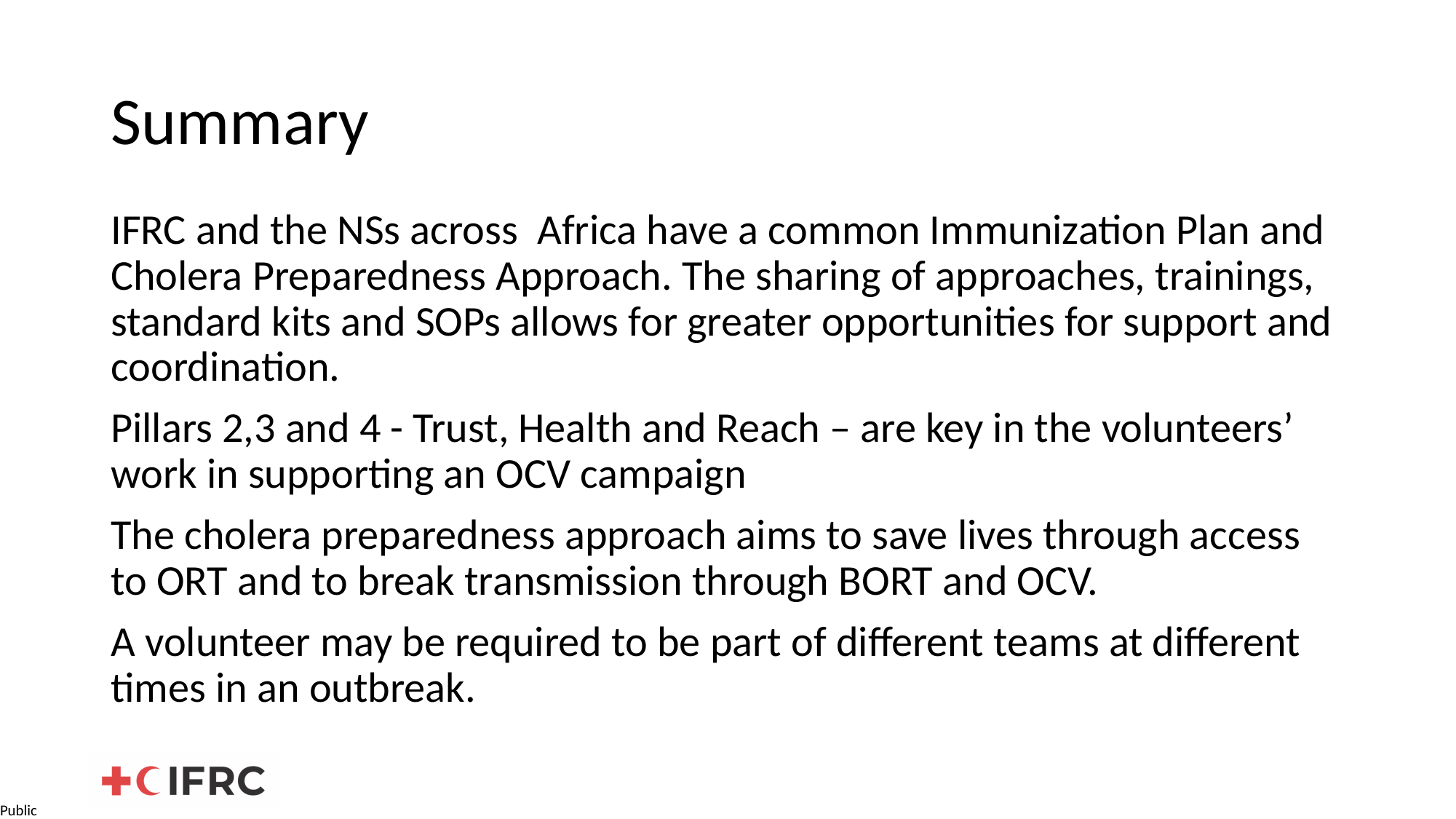

# Summary
IFRC and the NSs across  Africa have a common Immunization Plan and Cholera Preparedness Approach. The sharing of approaches, trainings, standard kits and SOPs allows for greater opportunities for support and coordination.
Pillars 2,3 and 4 - Trust, Health and Reach – are key in the volunteers’ work in supporting an OCV campaign
The cholera preparedness approach aims to save lives through access to ORT and to break transmission through BORT and OCV.
A volunteer may be required to be part of different teams at different times in an outbreak.